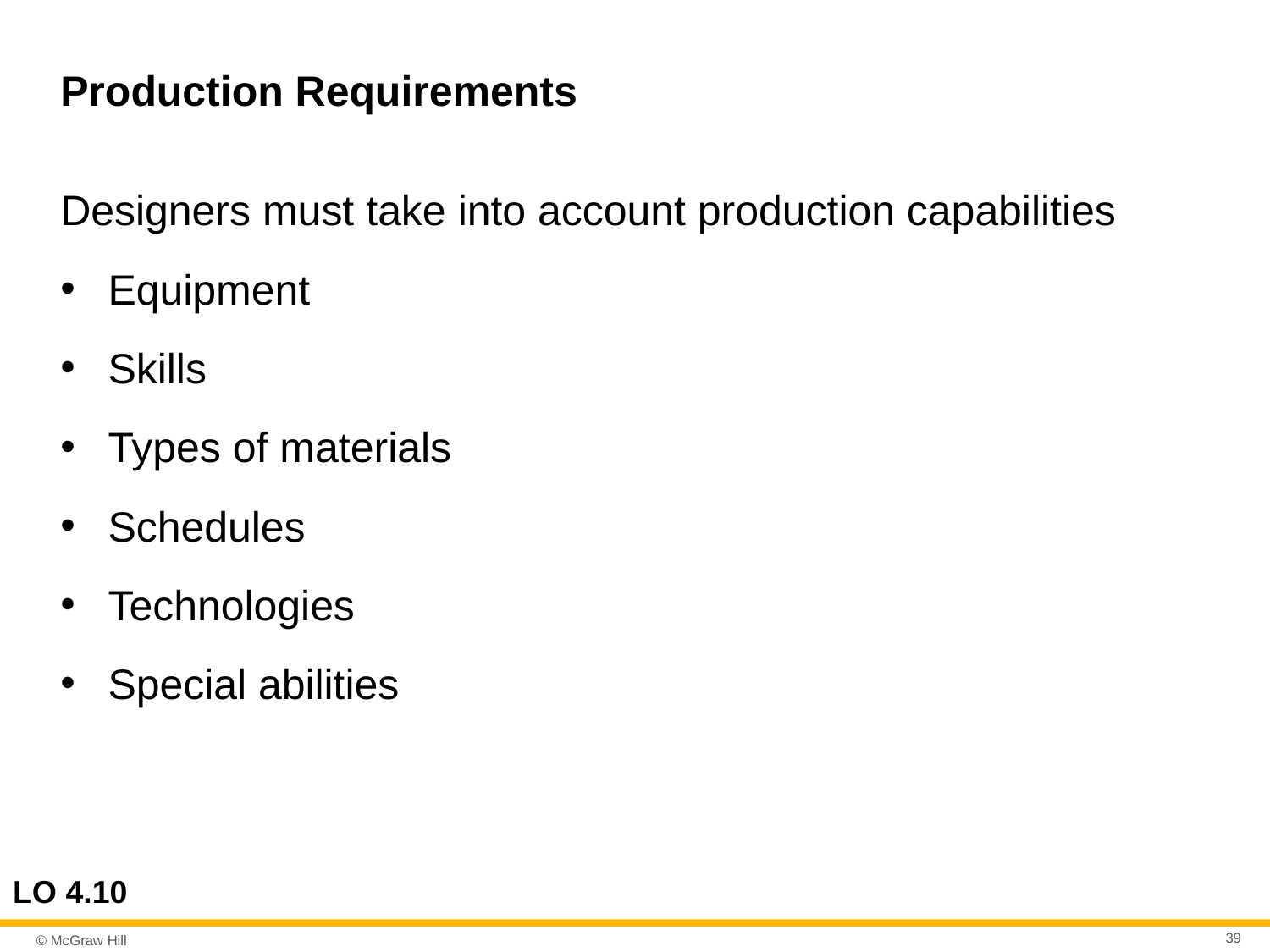

# Production Requirements
Designers must take into account production capabilities
Equipment
Skills
Types of materials
Schedules
Technologies
Special abilities
LO 4.10